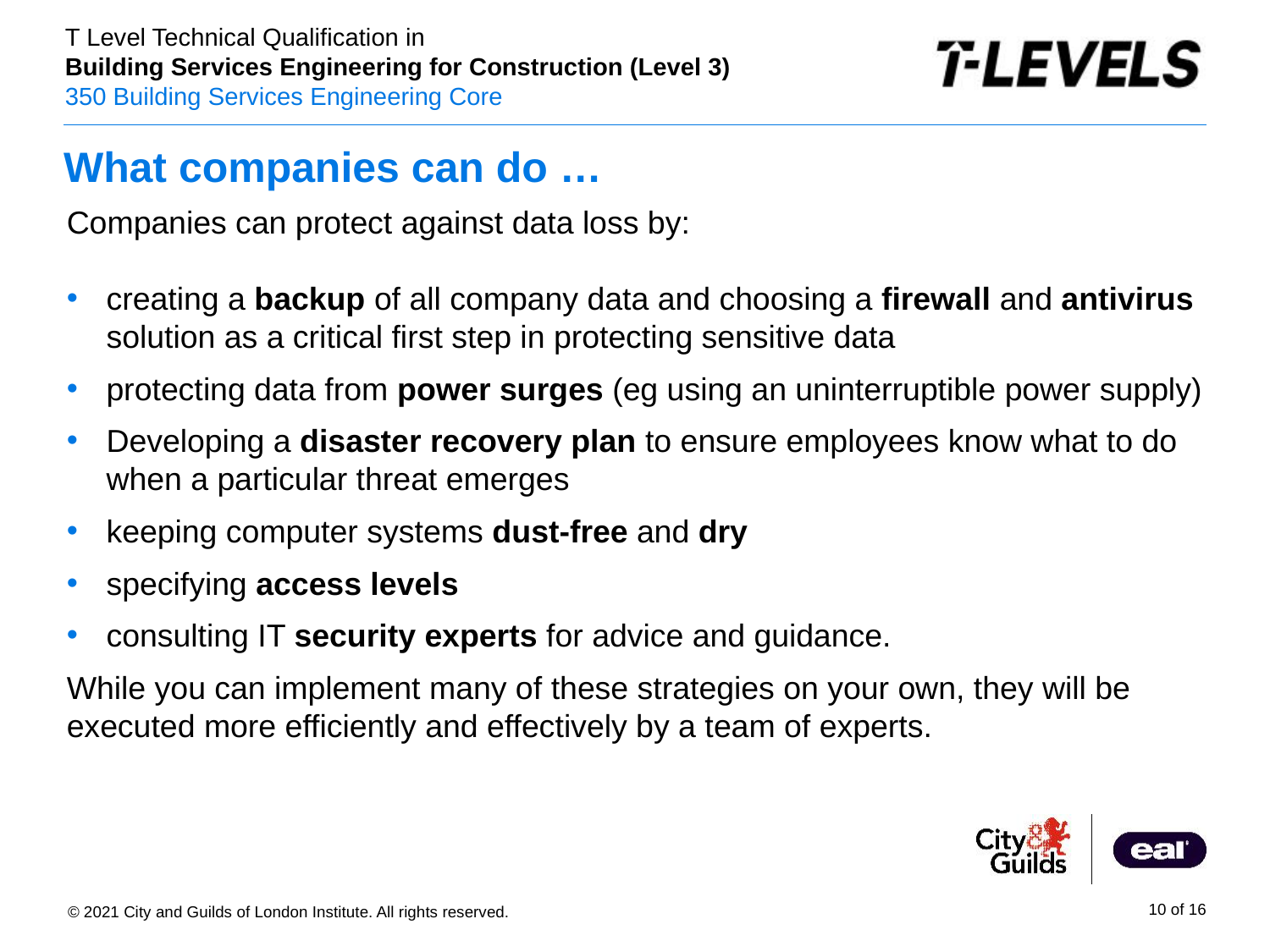

# What companies can do …
Companies can protect against data loss by:

creating a backup of all company data and choosing a firewall and antivirus solution as a critical first step in protecting sensitive data
protecting data from power surges (eg using an uninterruptible power supply)
Developing a disaster recovery plan to ensure employees know what to do when a particular threat emerges
keeping computer systems dust-free and dry
specifying access levels
consulting IT security experts for advice and guidance.
While you can implement many of these strategies on your own, they will be executed more efficiently and effectively by a team of experts.